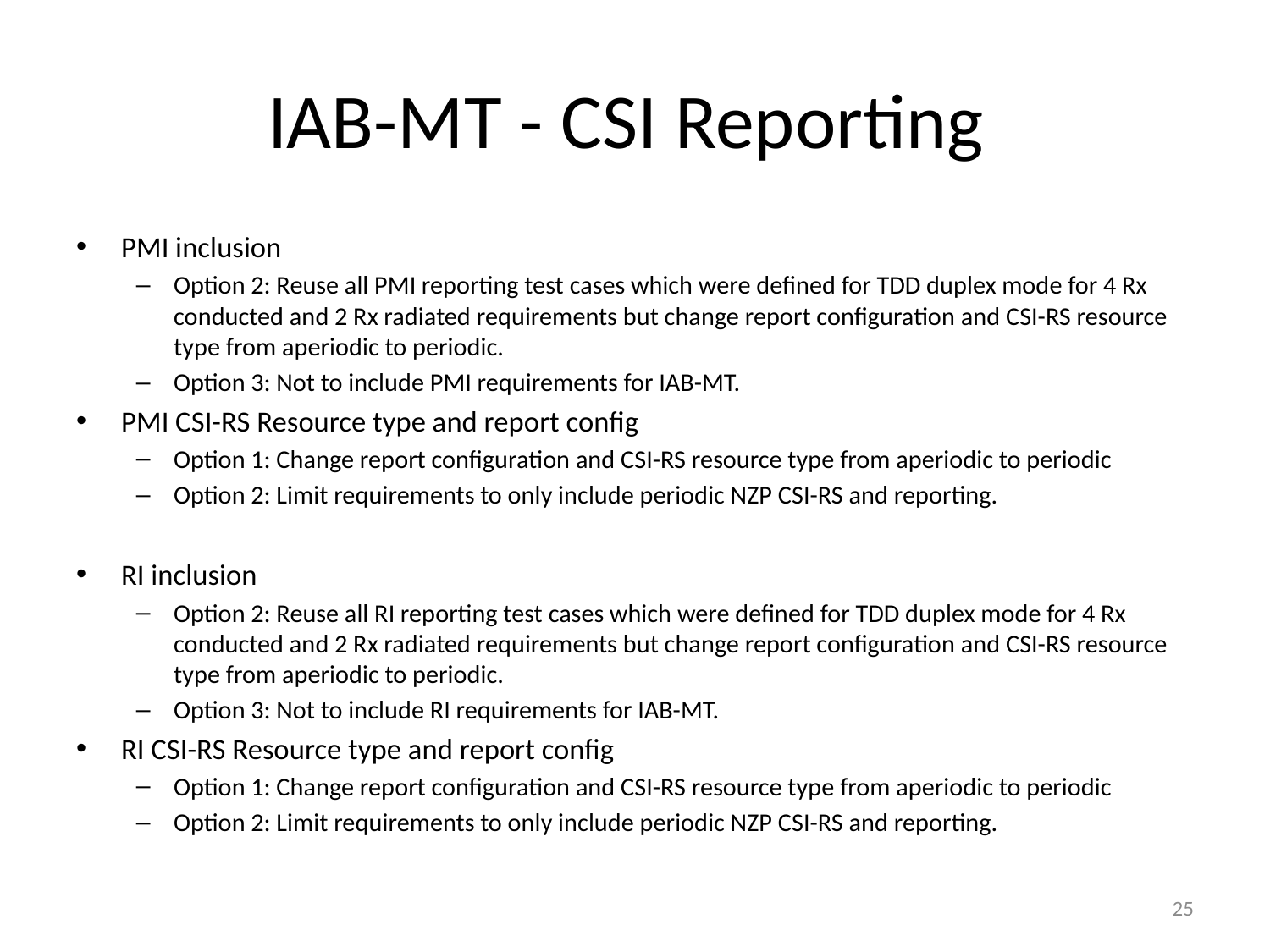

# IAB-MT - CSI Reporting
PMI inclusion
Option 2: Reuse all PMI reporting test cases which were defined for TDD duplex mode for 4 Rx conducted and 2 Rx radiated requirements but change report configuration and CSI-RS resource type from aperiodic to periodic.
Option 3: Not to include PMI requirements for IAB-MT.
PMI CSI-RS Resource type and report config
Option 1: Change report configuration and CSI-RS resource type from aperiodic to periodic
Option 2: Limit requirements to only include periodic NZP CSI-RS and reporting.

RI inclusion
Option 2: Reuse all RI reporting test cases which were defined for TDD duplex mode for 4 Rx conducted and 2 Rx radiated requirements but change report configuration and CSI-RS resource type from aperiodic to periodic.
Option 3: Not to include RI requirements for IAB-MT.
RI CSI-RS Resource type and report config
Option 1: Change report configuration and CSI-RS resource type from aperiodic to periodic
Option 2: Limit requirements to only include periodic NZP CSI-RS and reporting.

25